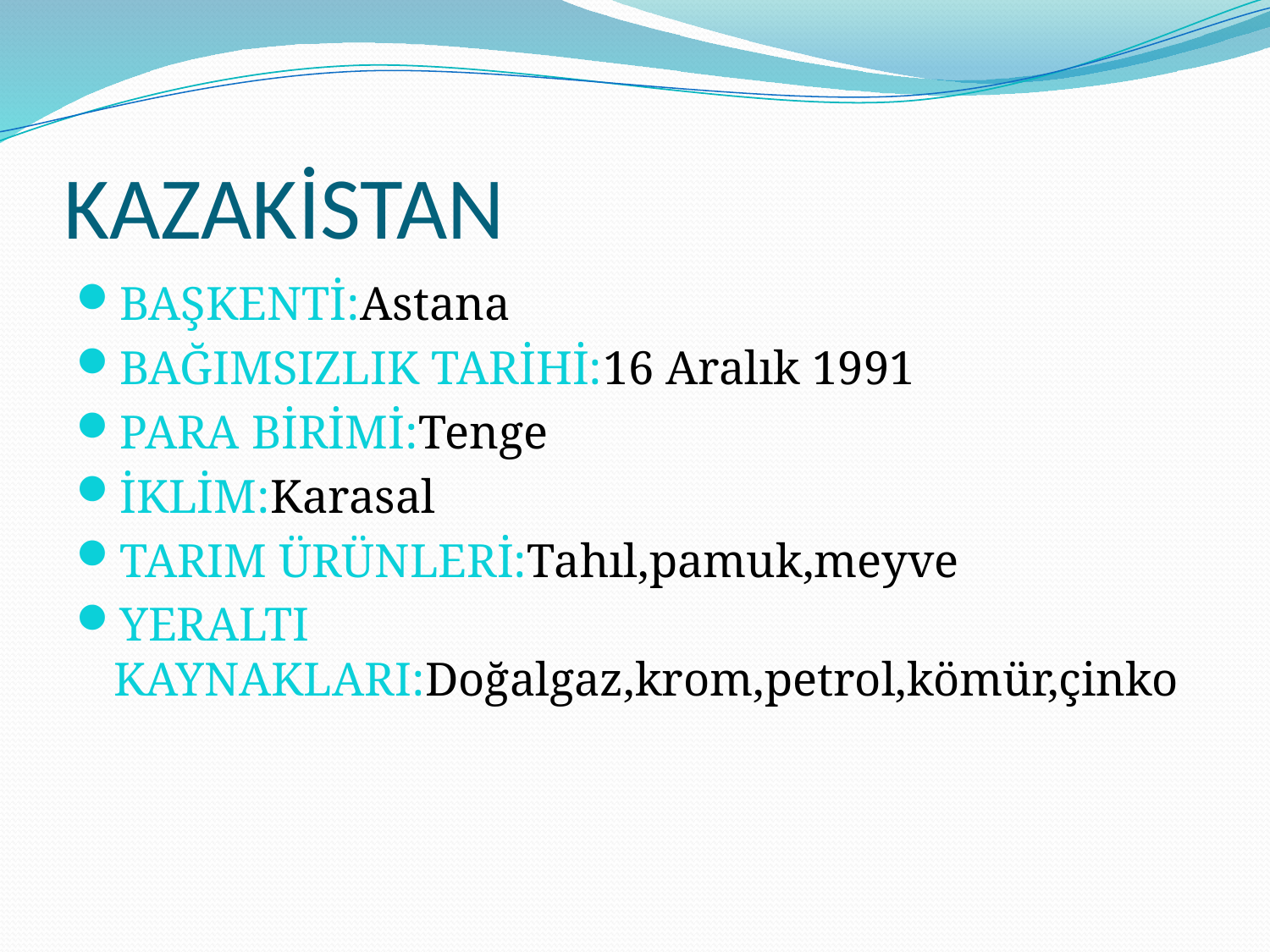

# KAZAKİSTAN
BAŞKENTİ:Astana
BAĞIMSIZLIK TARİHİ:16 Aralık 1991
PARA BİRİMİ:Tenge
İKLİM:Karasal
TARIM ÜRÜNLERİ:Tahıl,pamuk,meyve
YERALTI   KAYNAKLARI:Doğalgaz,krom,petrol,kömür,çinko